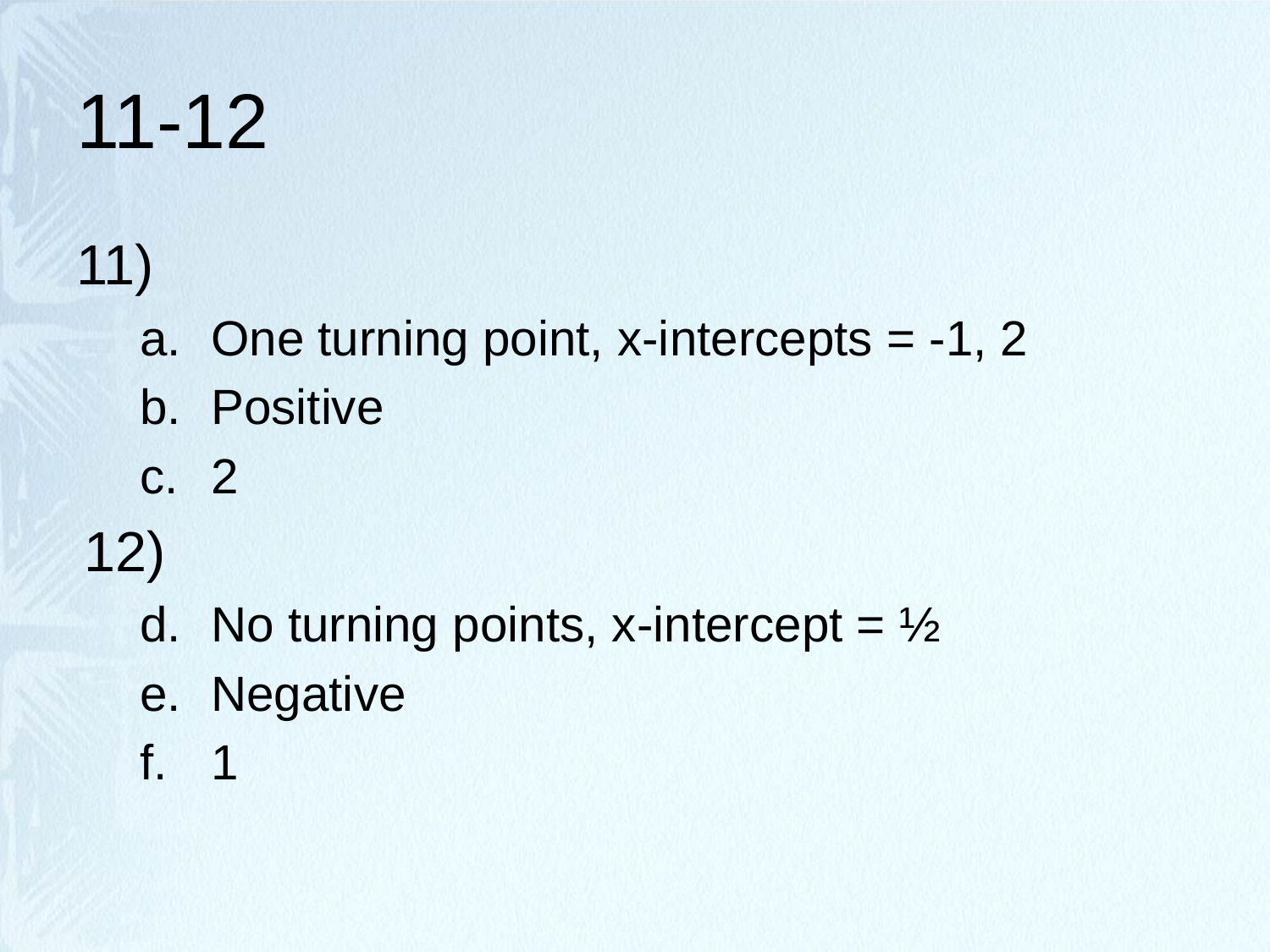

# 11-12
11)
One turning point, x-intercepts = -1, 2
Positive
2
12)
No turning points, x-intercept = ½
Negative
1